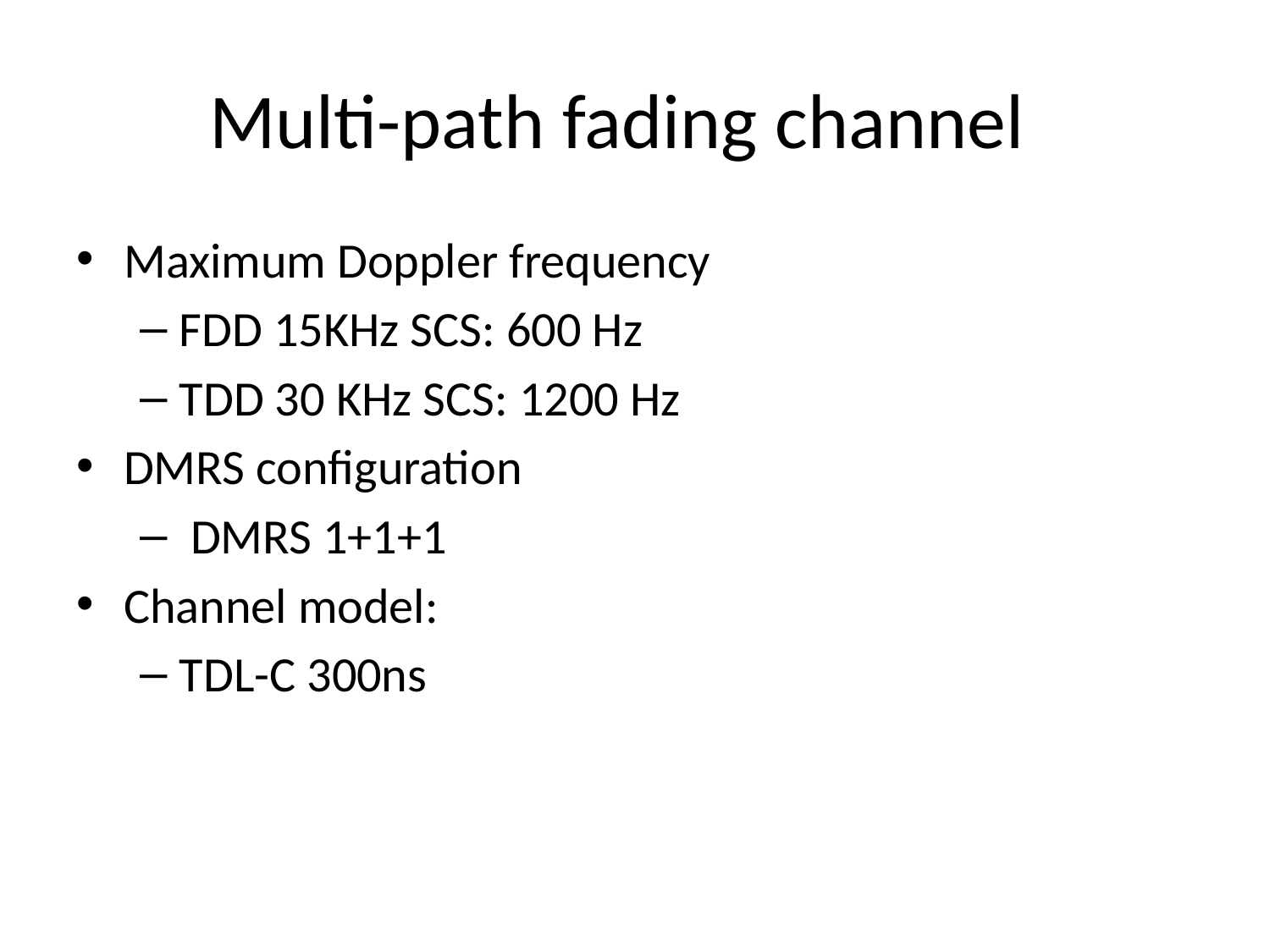

# Multi-path fading channel
Maximum Doppler frequency
FDD 15KHz SCS: 600 Hz
TDD 30 KHz SCS: 1200 Hz
DMRS configuration
 DMRS 1+1+1
Channel model:
TDL-C 300ns